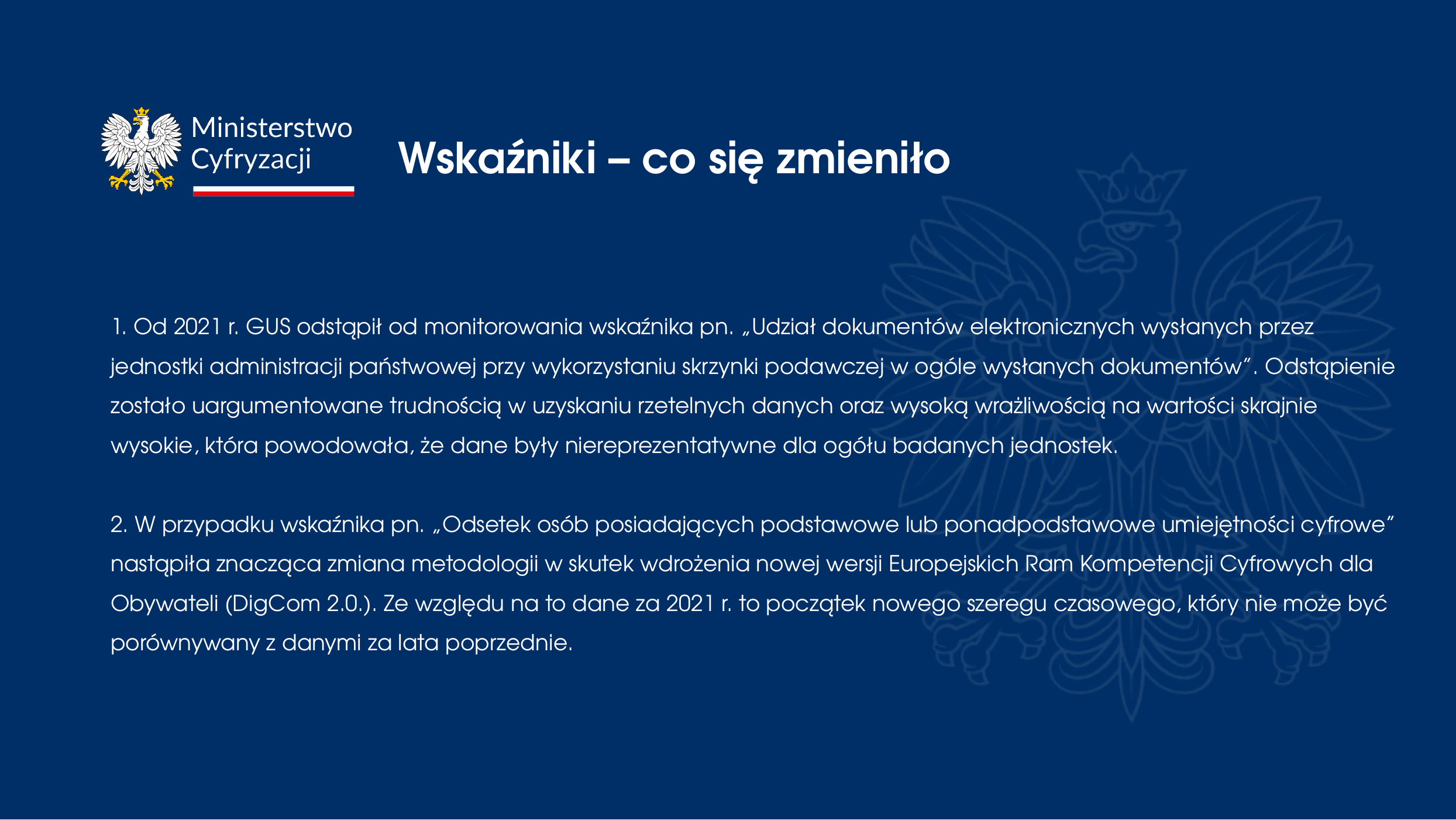

# Wskaźniki – co się zmieniło
1. Od 2021 r. GUS odstąpił od monitorowania wskaźnika pn. „Udział dokumentów elektronicznych wysłanych przez jednostki administracji państwowej przy wykorzystaniu skrzynki podawczej w ogóle wysłanych dokumentów”. Odstąpienie zostało uargumentowane trudnością w uzyskaniu rzetelnych danych oraz wysoką wrażliwością na wartości skrajnie wysokie, która powodowała, że dane były niereprezentatywne dla ogółu badanych jednostek.

2. W przypadku wskaźnika pn. „Odsetek osób posiadających podstawowe lub ponadpodstawowe umiejętności cyfrowe” nastąpiła znacząca zmiana metodologii w skutek wdrożenia nowej wersji Europejskich Ram Kompetencji Cyfrowych dla Obywateli (DigCom 2.0.). Ze względu na to dane za 2021 r. to początek nowego szeregu czasowego, który nie może być porównywany z danymi za lata poprzednie.